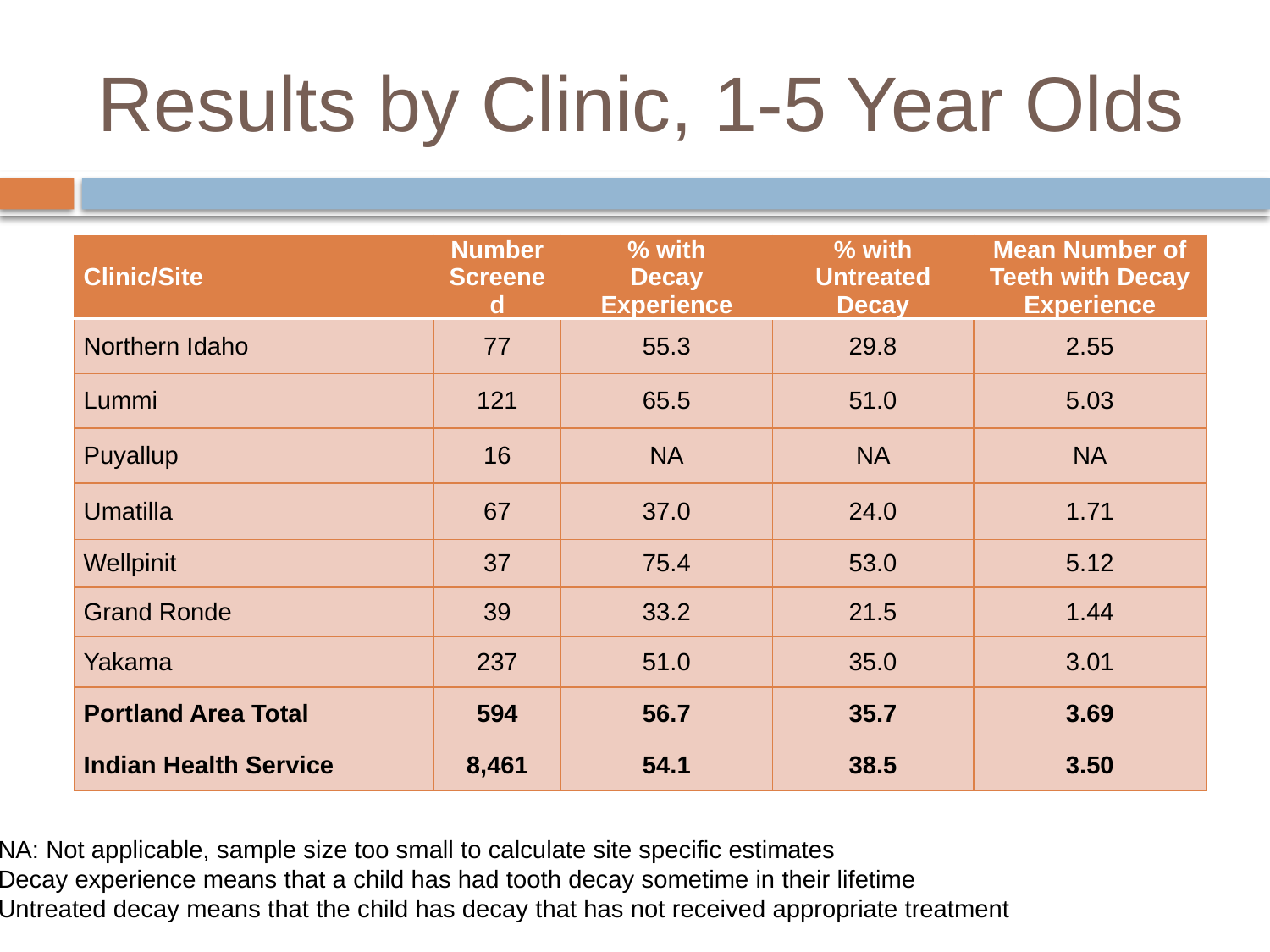

# Results by Clinic, 1-5 Year Olds
| Clinic/Site | Number Screened | % with Decay Experience | % with Untreated Decay | Mean Number of Teeth with Decay Experience |
| --- | --- | --- | --- | --- |
| Northern Idaho | 77 | 55.3 | 29.8 | 2.55 |
| Lummi | 121 | 65.5 | 51.0 | 5.03 |
| Puyallup | 16 | NA | NA | NA |
| Umatilla | 67 | 37.0 | 24.0 | 1.71 |
| Wellpinit | 37 | 75.4 | 53.0 | 5.12 |
| Grand Ronde | 39 | 33.2 | 21.5 | 1.44 |
| Yakama | 237 | 51.0 | 35.0 | 3.01 |
| Portland Area Total | 594 | 56.7 | 35.7 | 3.69 |
| Indian Health Service | 8,461 | 54.1 | 38.5 | 3.50 |
NA: Not applicable, sample size too small to calculate site specific estimates
Decay experience means that a child has had tooth decay sometime in their lifetime
Untreated decay means that the child has decay that has not received appropriate treatment